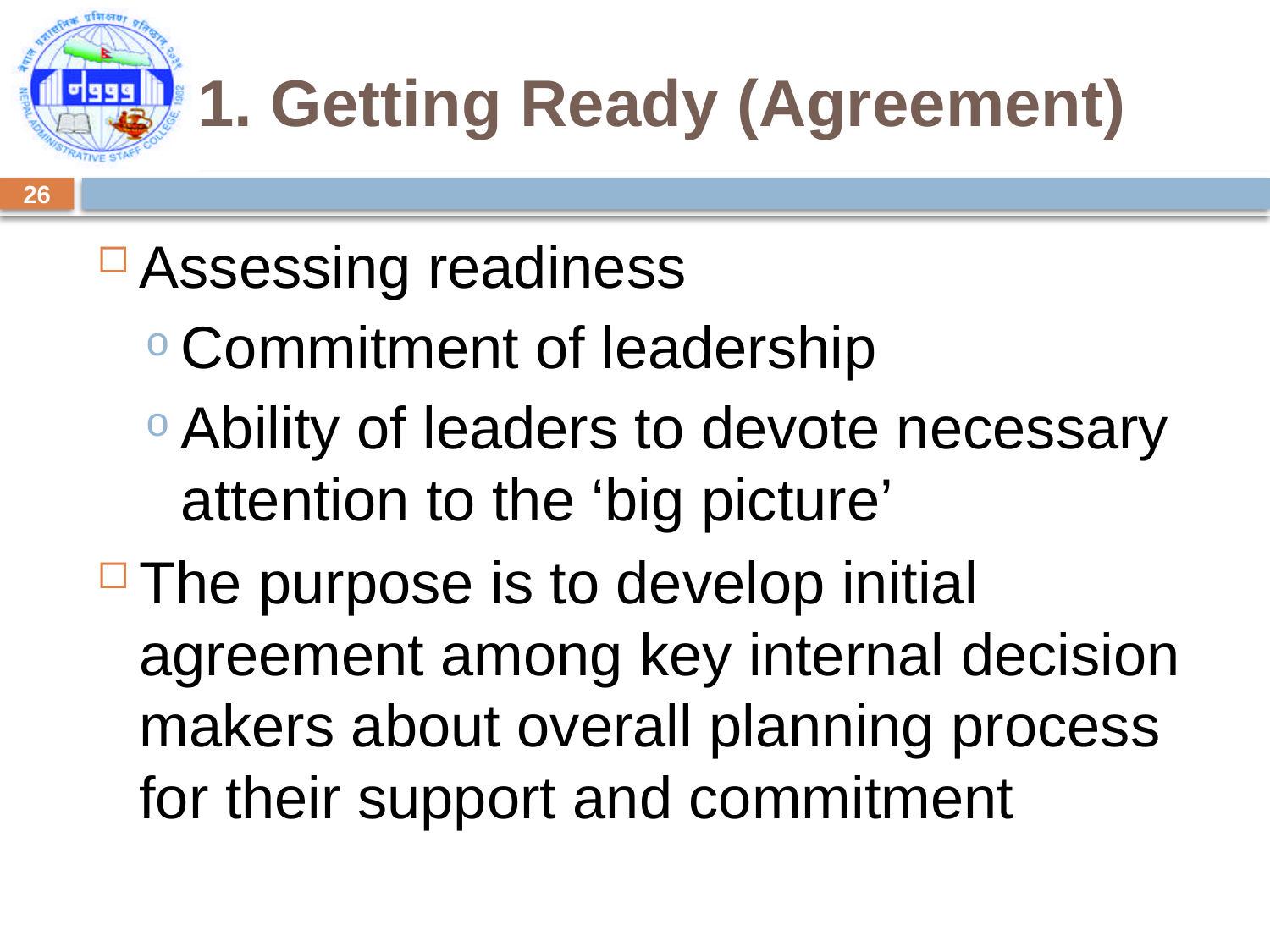

# 1. Getting Ready (Agreement)
26
Assessing readiness
Commitment of leadership
Ability of leaders to devote necessary attention to the ‘big picture’
The purpose is to develop initial agreement among key internal decision makers about overall planning process for their support and commitment